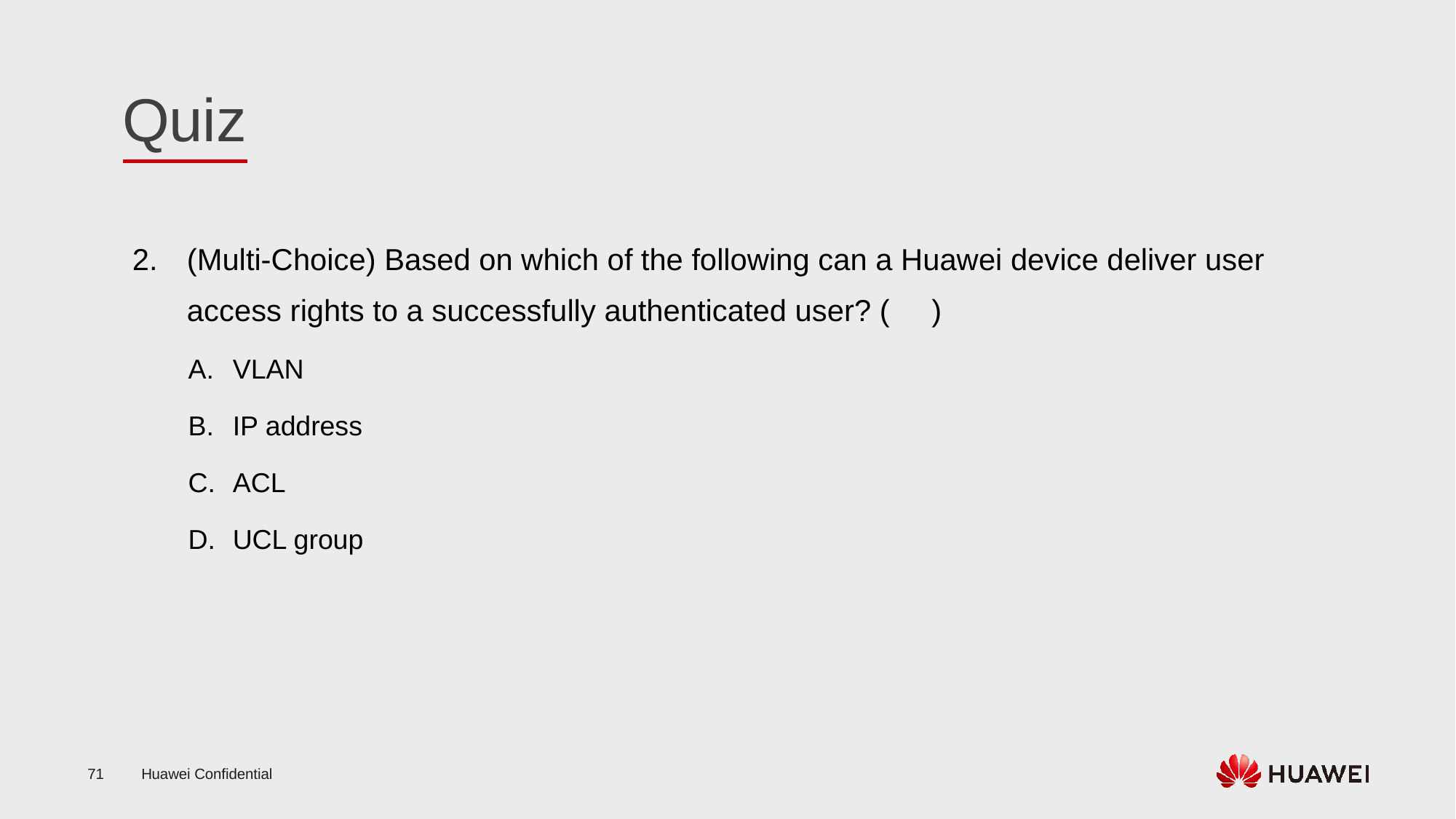

(Multi-Choice) Based on which of the following can a Huawei device deliver user access rights to a successfully authenticated user? (     )
VLAN
IP address
ACL
UCL group